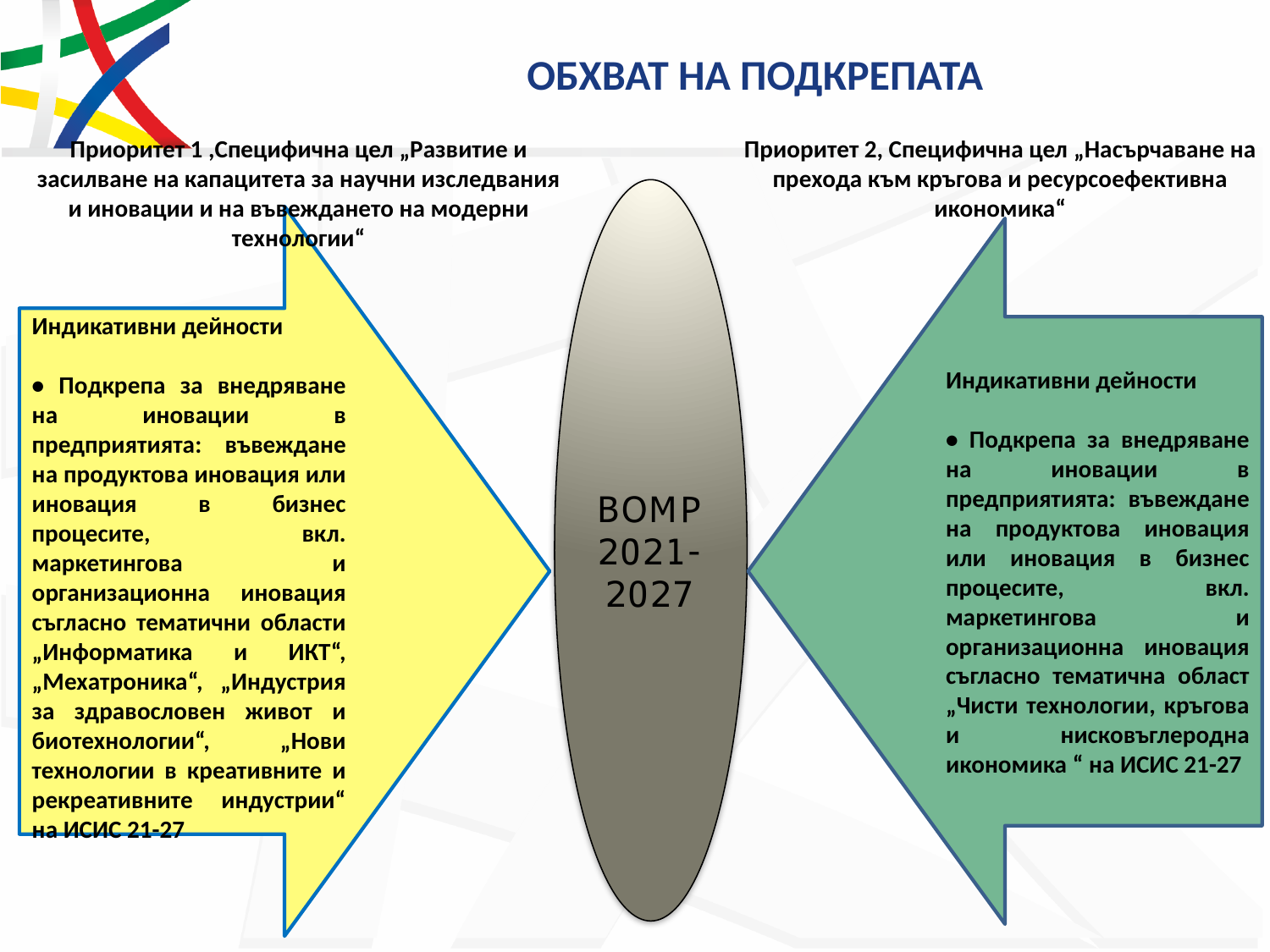

# ОБХВАТ НА ПОДКРЕПАТА
Приоритет 2, Специфична цел „Насърчаване на прехода към кръгова и ресурсоефективна икономика“
Приоритет 1 ,Специфична цел „Развитие и засилване на капацитета за научни изследвания и иновации и на въвеждането на модерни технологии“
ВОМР 2021-2027

Индикативни дейности

• Подкрепа за внедряване на иновации в предприятията: въвеждане на продуктова иновация или иновация в бизнес процесите, вкл. маркетингова и организационна иновация съгласно тематични области „Информатика и ИКТ“, „Мехатроника“, „Индустрия за здравословен живот и биотехнологии“, „Нови технологии в креативните и рекреативните индустрии“ на ИСИС 21-27

Индикативни дейности

• Подкрепа за внедряване на иновации в предприятията: въвеждане на продуктова иновация или иновация в бизнес процесите, вкл. маркетингова и организационна иновация съгласно тематична област „Чисти технологии, кръгова и нисковъглеродна икономика “ на ИСИС 21-27